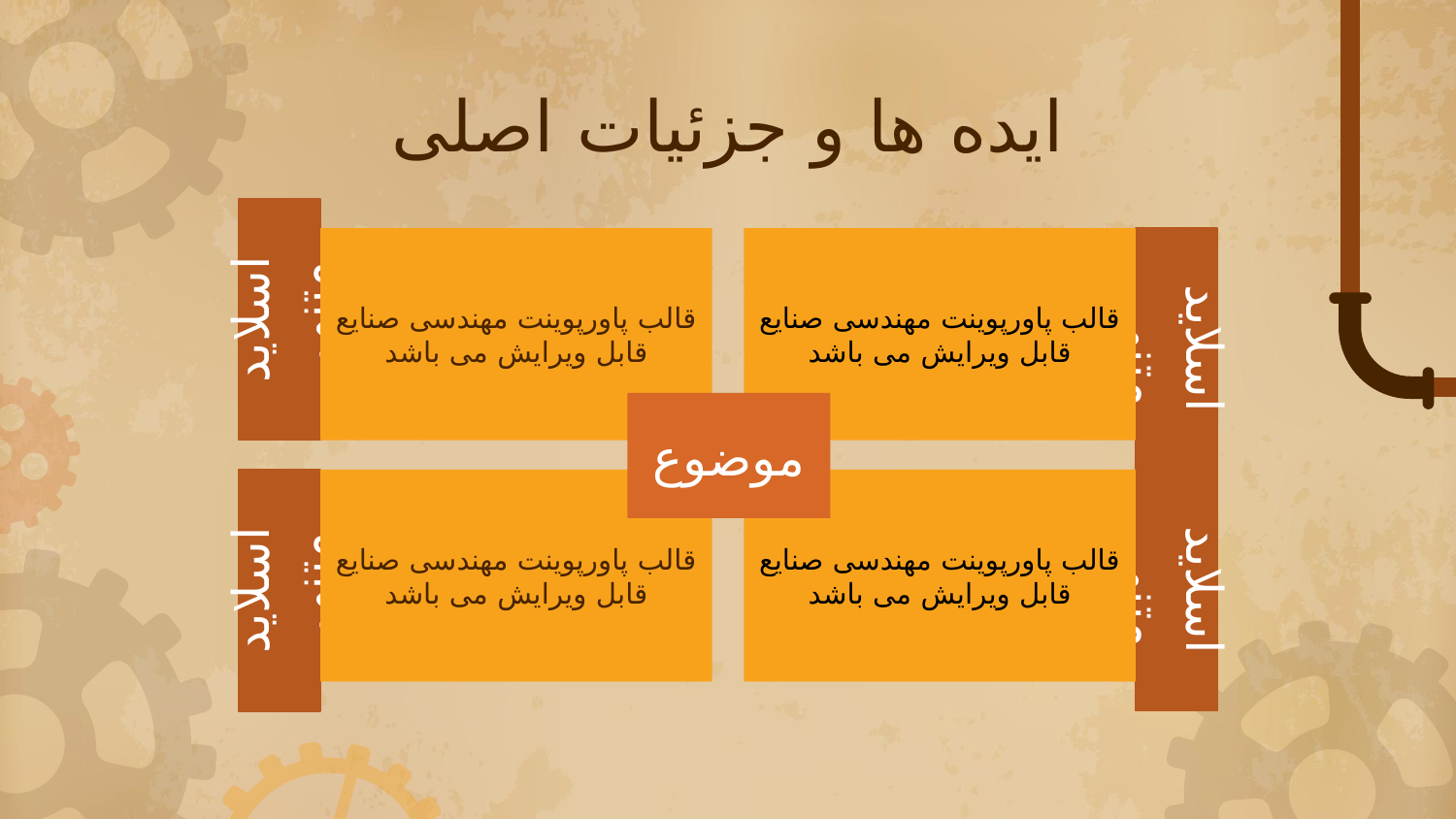

# ایده ها و جزئیات اصلی
قالب پاورپوینت مهندسی صنایع قابل ویرایش می باشد
قالب پاورپوینت مهندسی صنایع قابل ویرایش می باشد
اسلاید متنی
اسلاید متنی
موضوع
قالب پاورپوینت مهندسی صنایع قابل ویرایش می باشد
قالب پاورپوینت مهندسی صنایع قابل ویرایش می باشد
اسلاید متنی
اسلاید متنی